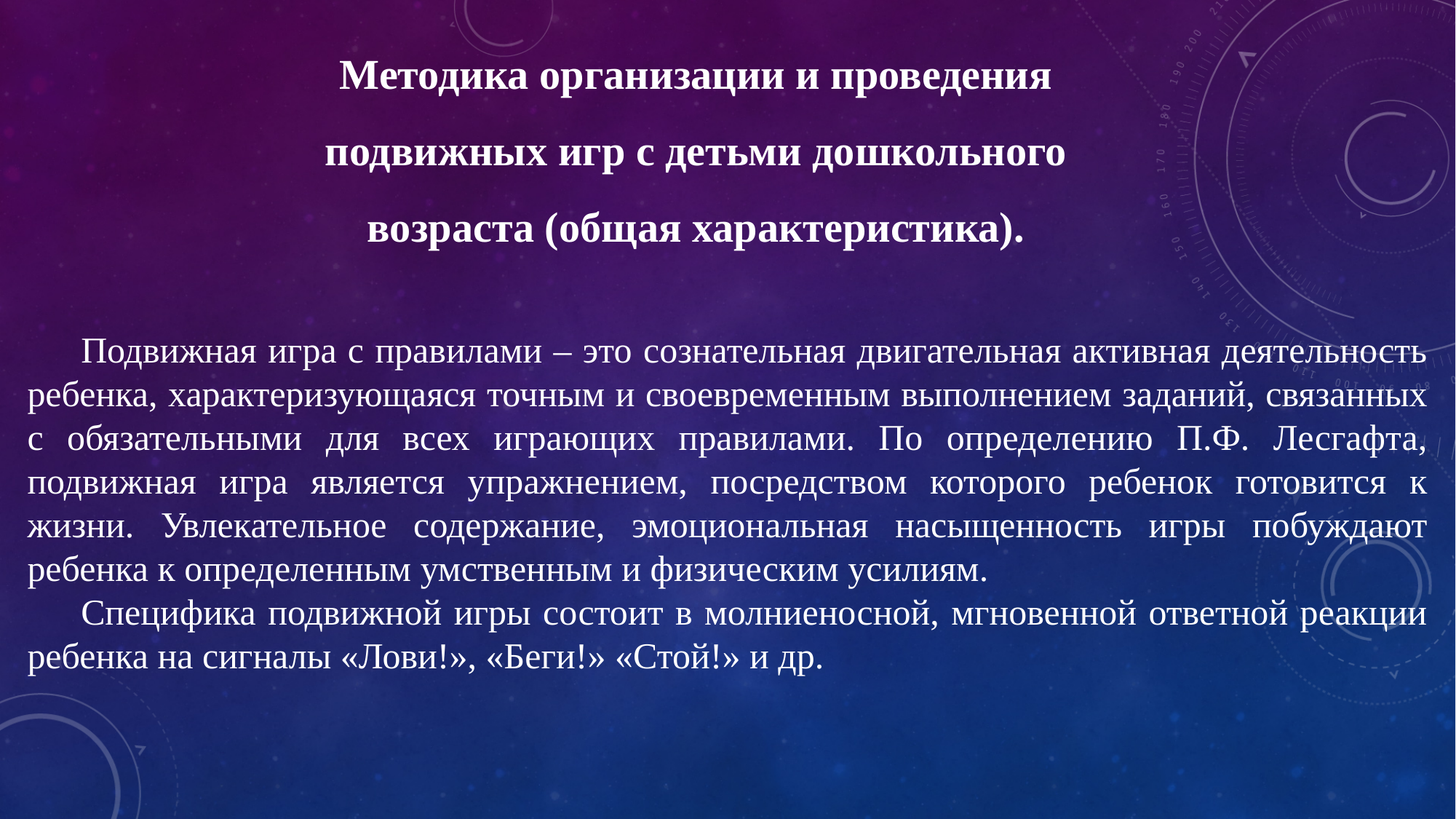

Методика организации и проведения подвижных игр с детьми дошкольного возраста (общая характеристика).
Подвижная игра с правилами – это сознательная двигательная активная деятельность ребенка, характеризующаяся точным и своевременным выполнением заданий, связанных с обязательными для всех играющих правилами. По определению П.Ф. Лесгафта, подвижная игра является упражнением, посредством которого ребенок готовится к жизни. Увлекательное содержание, эмоциональная насыщенность игры побуждают ребенка к определенным умственным и физическим усилиям.
Специфика подвижной игры состоит в молниеносной, мгновенной ответной реакции ребенка на сигналы «Лови!», «Беги!» «Стой!» и др.